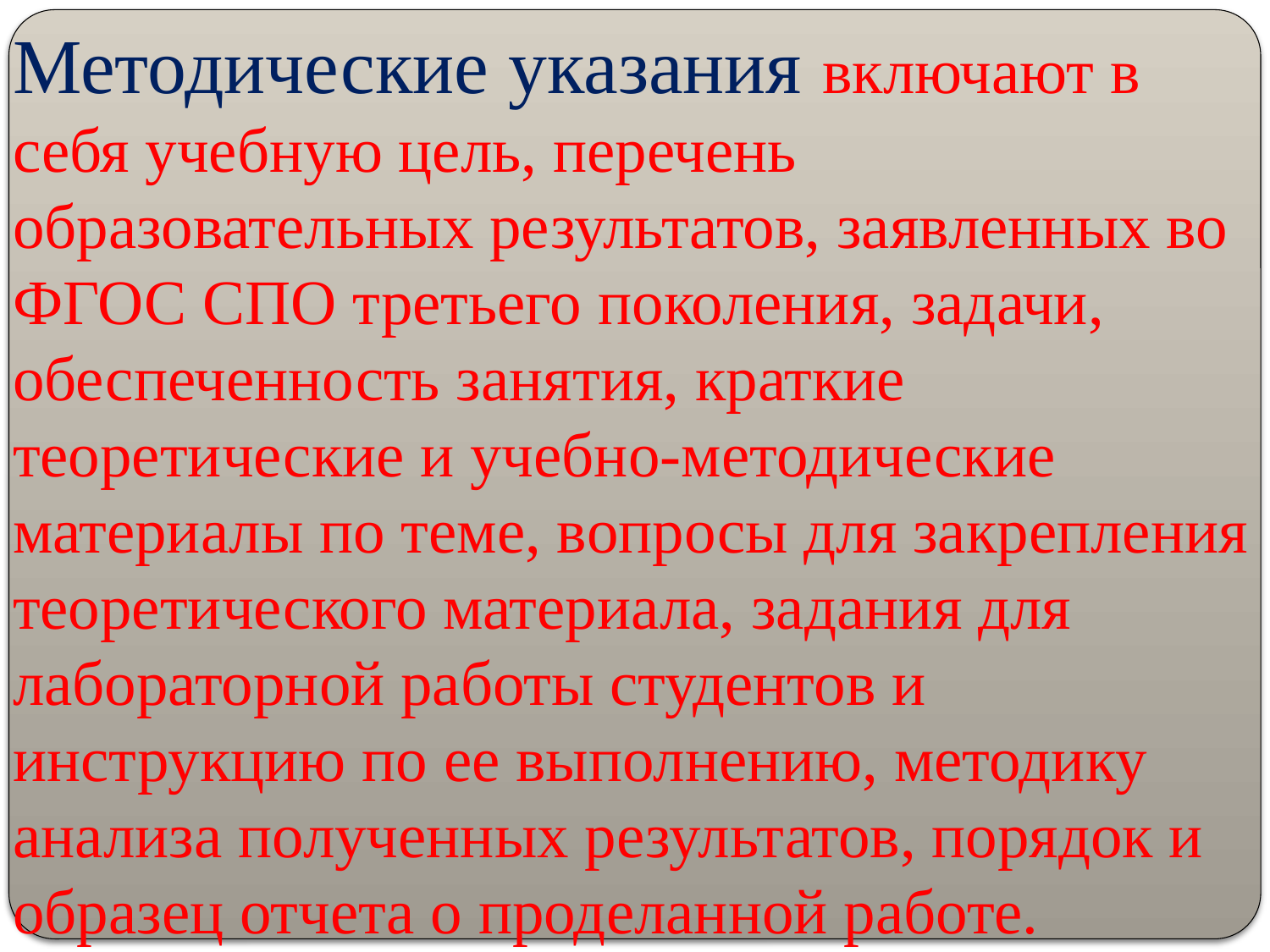

Методические указания включают в себя учебную цель, перечень образовательных результатов, заявленных во ФГОС СПО третьего поколения, задачи, обеспеченность занятия, краткие теоретические и учебно-методические материалы по теме, вопросы для закрепления теоретического материала, задания для лабораторной работы студентов и инструкцию по ее выполнению, методику анализа полученных результатов, порядок и образец отчета о проделанной работе.